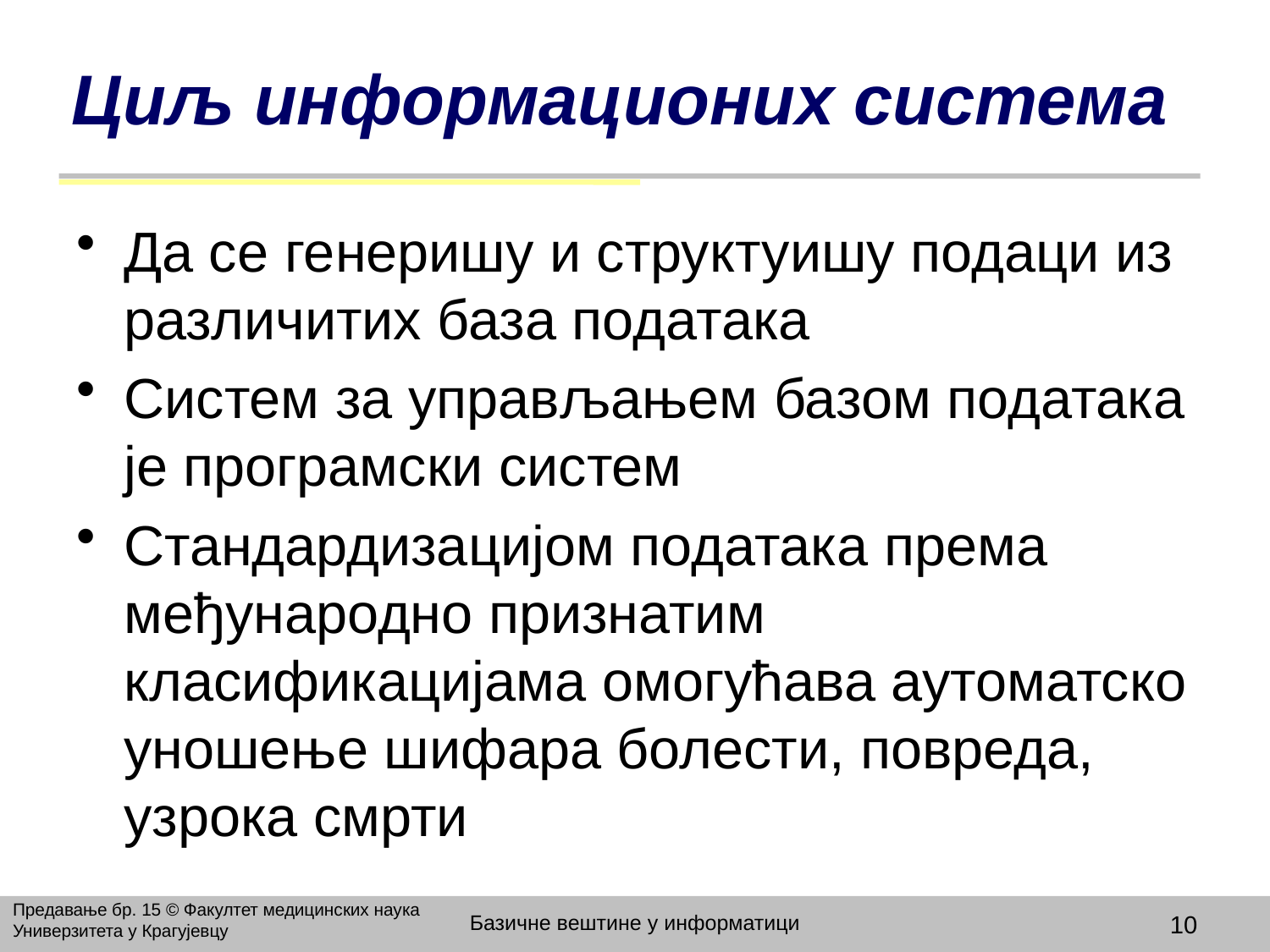

# Циљ информационих система
Да се генеришу и структуишу подаци из различитих база података
Систем за управљањем базом података је програмски систем
Стандардизацијом података према међународно признатим класификацијама омогућава аутоматско уношење шифара болести, повреда, узрока смрти

Предавање бр. 15 © Факултет медицинских наука Универзитета у Крагујевцу
Базичне вештине у информатици
10